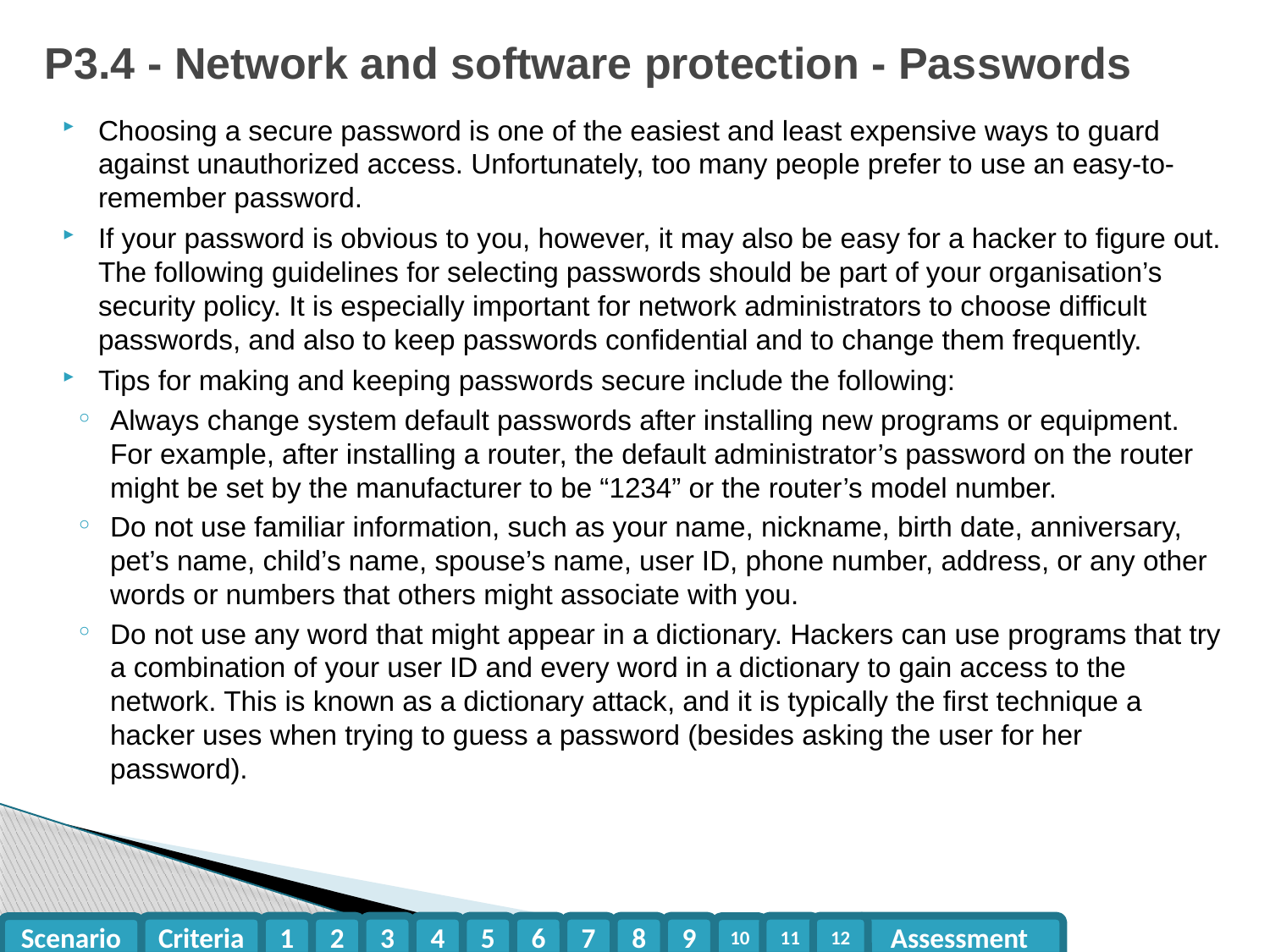

# P3.4 - Network and software protection - Passwords
Choosing a secure password is one of the easiest and least expensive ways to guard against unauthorized access. Unfortunately, too many people prefer to use an easy-to-remember password.
If your password is obvious to you, however, it may also be easy for a hacker to figure out. The following guidelines for selecting passwords should be part of your organisation’s security policy. It is especially important for network administrators to choose difficult passwords, and also to keep passwords confidential and to change them frequently.
Tips for making and keeping passwords secure include the following:
Always change system default passwords after installing new programs or equipment. For example, after installing a router, the default administrator’s password on the router might be set by the manufacturer to be “1234” or the router’s model number.
Do not use familiar information, such as your name, nickname, birth date, anniversary, pet’s name, child’s name, spouse’s name, user ID, phone number, address, or any other words or numbers that others might associate with you.
Do not use any word that might appear in a dictionary. Hackers can use programs that try a combination of your user ID and every word in a dictionary to gain access to the network. This is known as a dictionary attack, and it is typically the first technique a hacker uses when trying to guess a password (besides asking the user for her password).